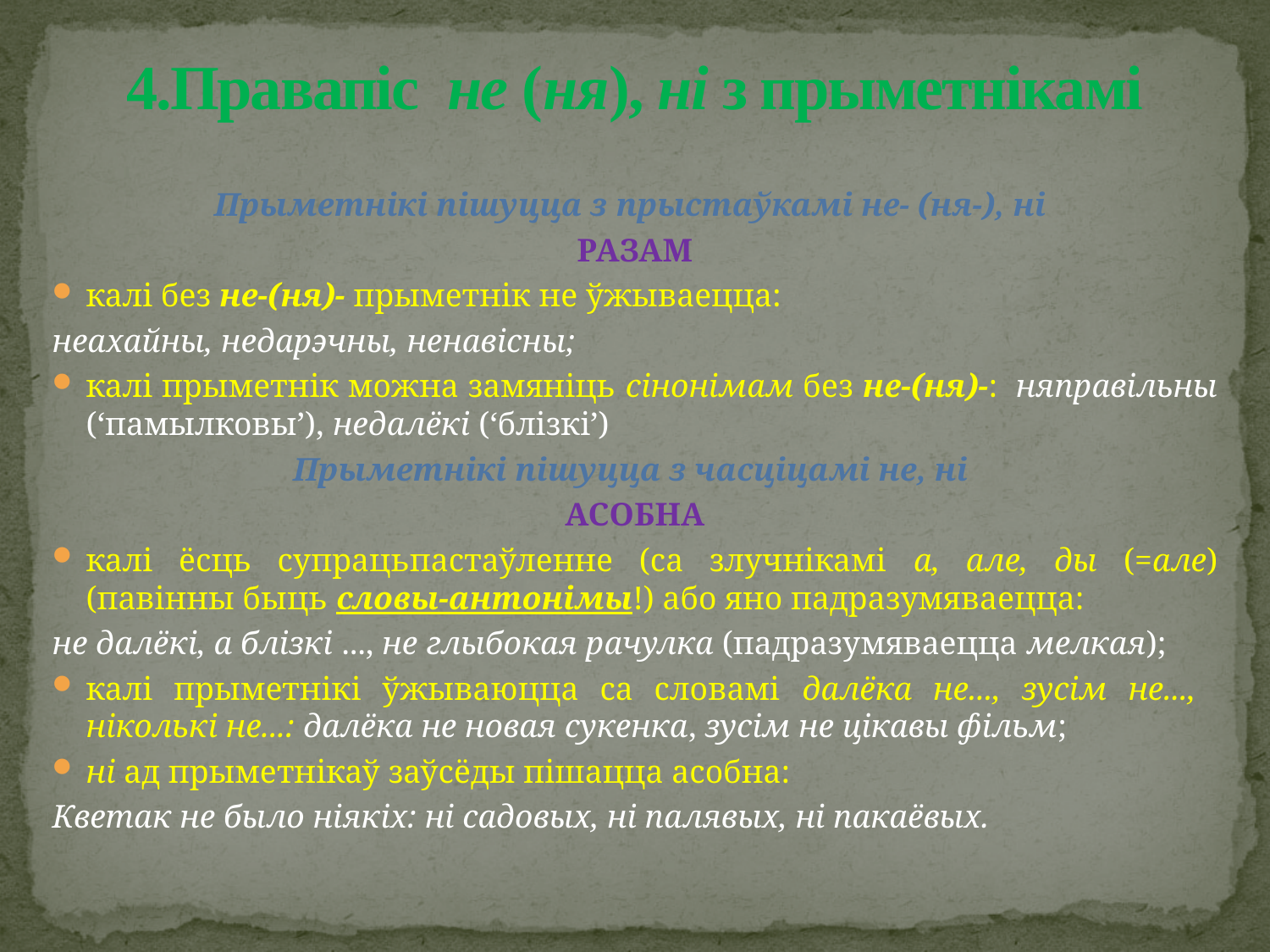

# 4.Правапіс  не (ня), ні з прыметнікамі
Прыметнікі пішуцца з прыстаўкамі не- (ня-), ні
РАЗАМ
калі без не-(ня)- прыметнік не ўжываецца:
неахайны, недарэчны, ненавісны;
калі прыметнік можна замяніць сінонімам без не-(ня)-:  няправільны (‘памылковы’), недалёкі (‘блізкі’)
Прыметнікі пішуцца з часціцамі не, ні
АСОБНА
калі ёсць супрацьпастаўленне (са злучнікамі а, але, ды (=але) (павінны быць словы-антонімы!) або яно падразумяваецца:
не далёкі, а блізкі ..., не глыбокая рачулка (падразумяваецца мелкая);
калі прыметнікі ўжываюцца са словамі далёка не..., зусім не...,  ніколькі не...: далёка не новая сукенка, зусім не цікавы фільм;
ні ад прыметнікаў заўсёды пішацца асобна:
Кветак не было ніякіх: ні садовых, ні палявых, ні пакаёвых.